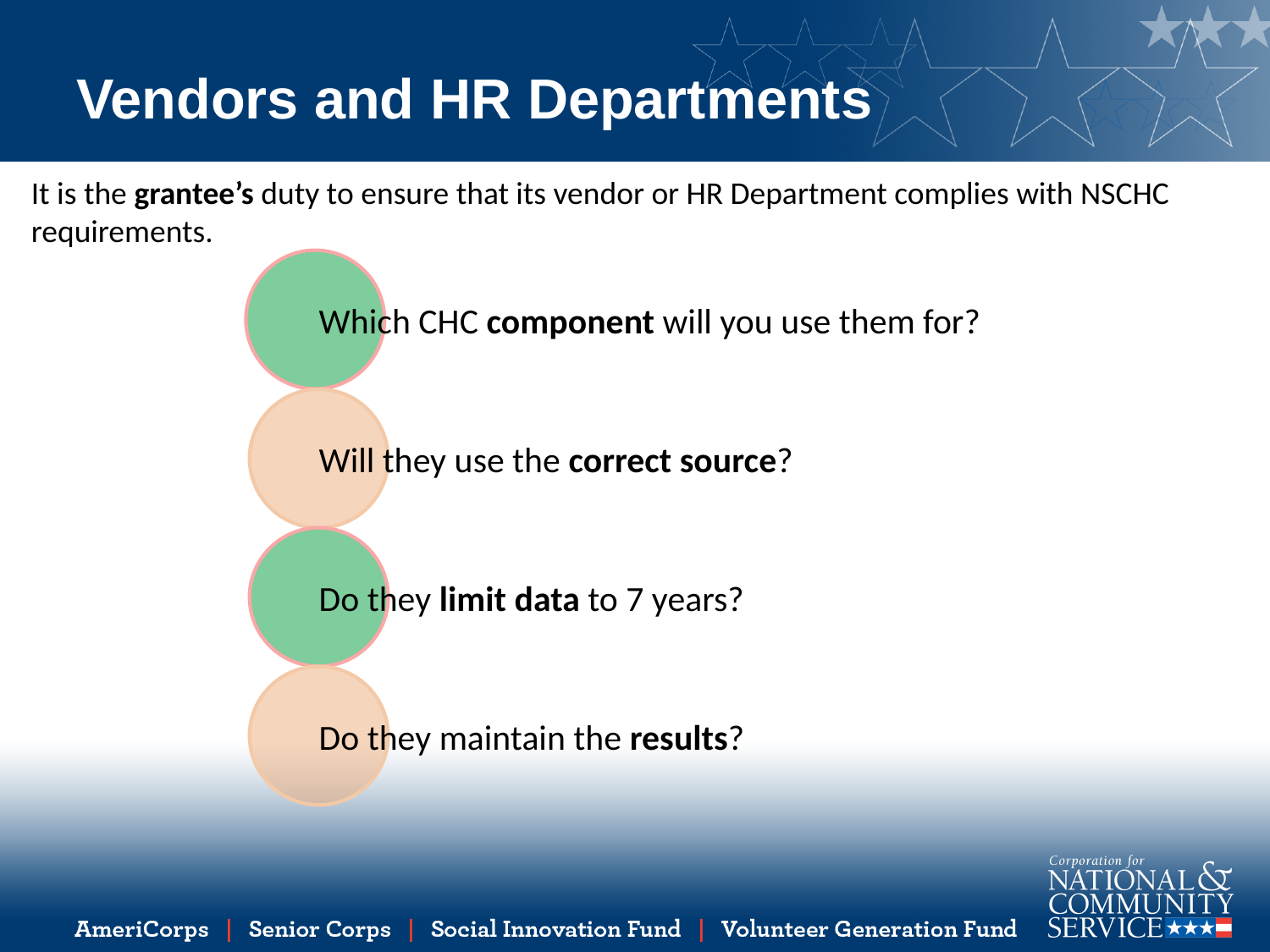

# Vendors and HR Departments
It is the grantee’s duty to ensure that its vendor or HR Department complies with NSCHC requirements.
Which CHC component will you use them for?
Will they use the correct source?
Do they limit data to 7 years?
Do they maintain the results?